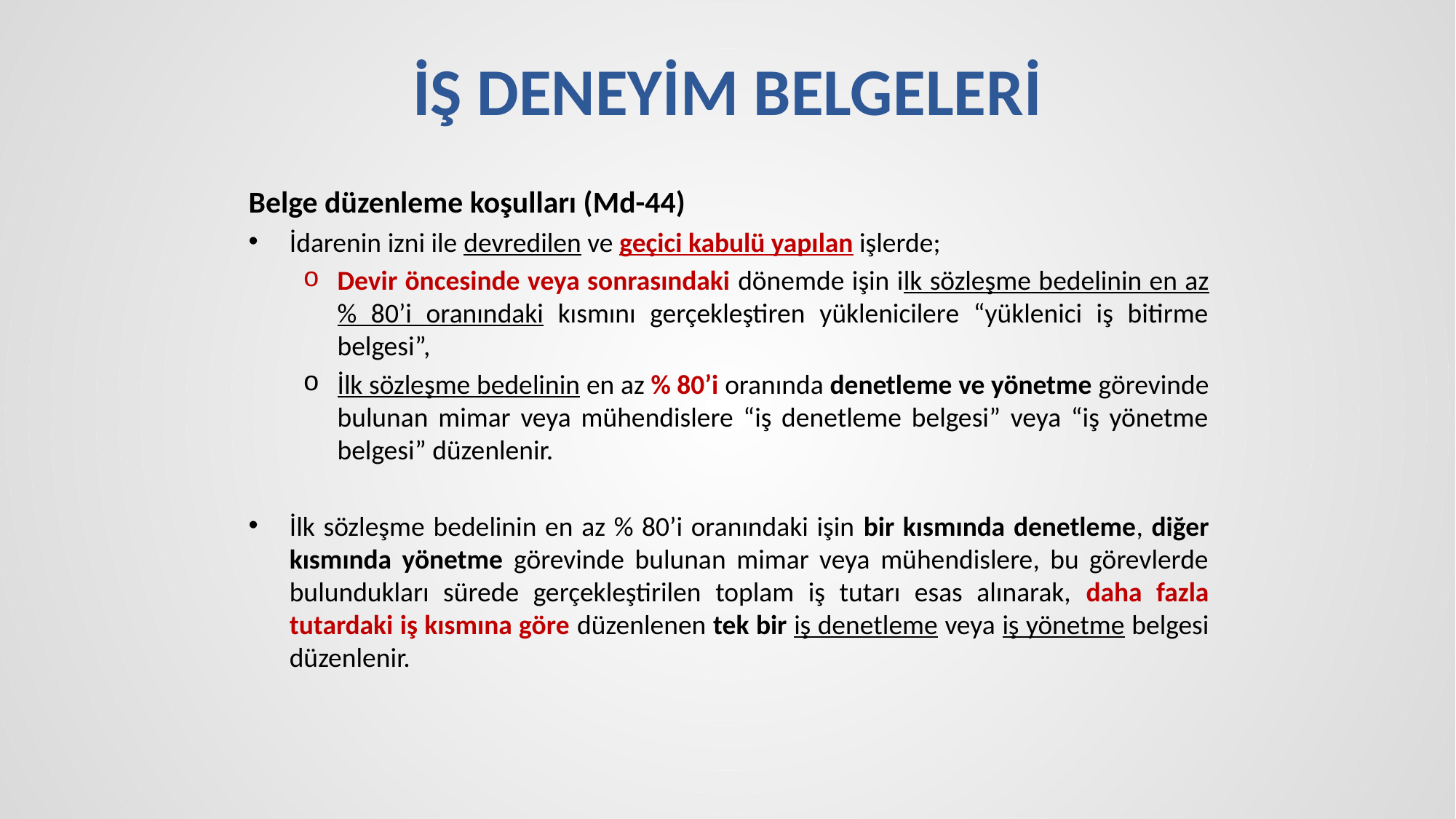

# İŞ DENEYİM BELGELERİ
Belge düzenleme koşulları (Md-44)
İdarenin izni ile devredilen ve geçici kabulü yapılan işlerde;
Devir öncesinde veya sonrasındaki dönemde işin ilk sözleşme bedelinin en az % 80’i oranındaki kısmını gerçekleştiren yüklenicilere “yüklenici iş bitirme belgesi”,
İlk sözleşme bedelinin en az % 80’i oranında denetleme ve yönetme görevinde bulunan mimar veya mühendislere “iş denetleme belgesi” veya “iş yönetme belgesi” düzenlenir.

İlk sözleşme bedelinin en az % 80’i oranındaki işin bir kısmında denetleme, diğer kısmında yönetme görevinde bulunan mimar veya mühendislere, bu görevlerde bulundukları sürede gerçekleştirilen toplam iş tutarı esas alınarak, daha fazla tutardaki iş kısmına göre düzenlenen tek bir iş denetleme veya iş yönetme belgesi düzenlenir.